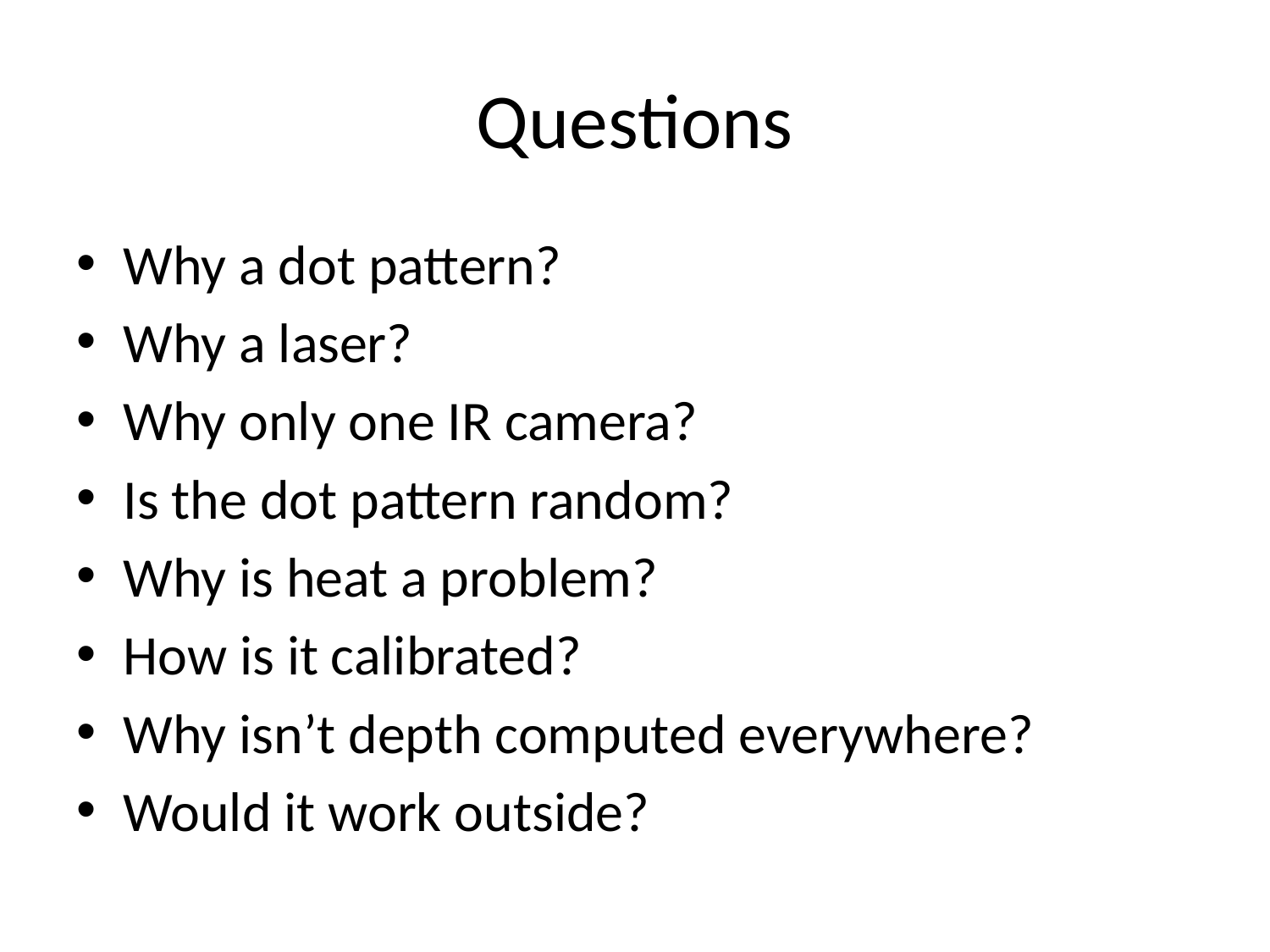

# Questions
Why a dot pattern?
Why a laser?
Why only one IR camera?
Is the dot pattern random?
Why is heat a problem?
How is it calibrated?
Why isn’t depth computed everywhere?
Would it work outside?